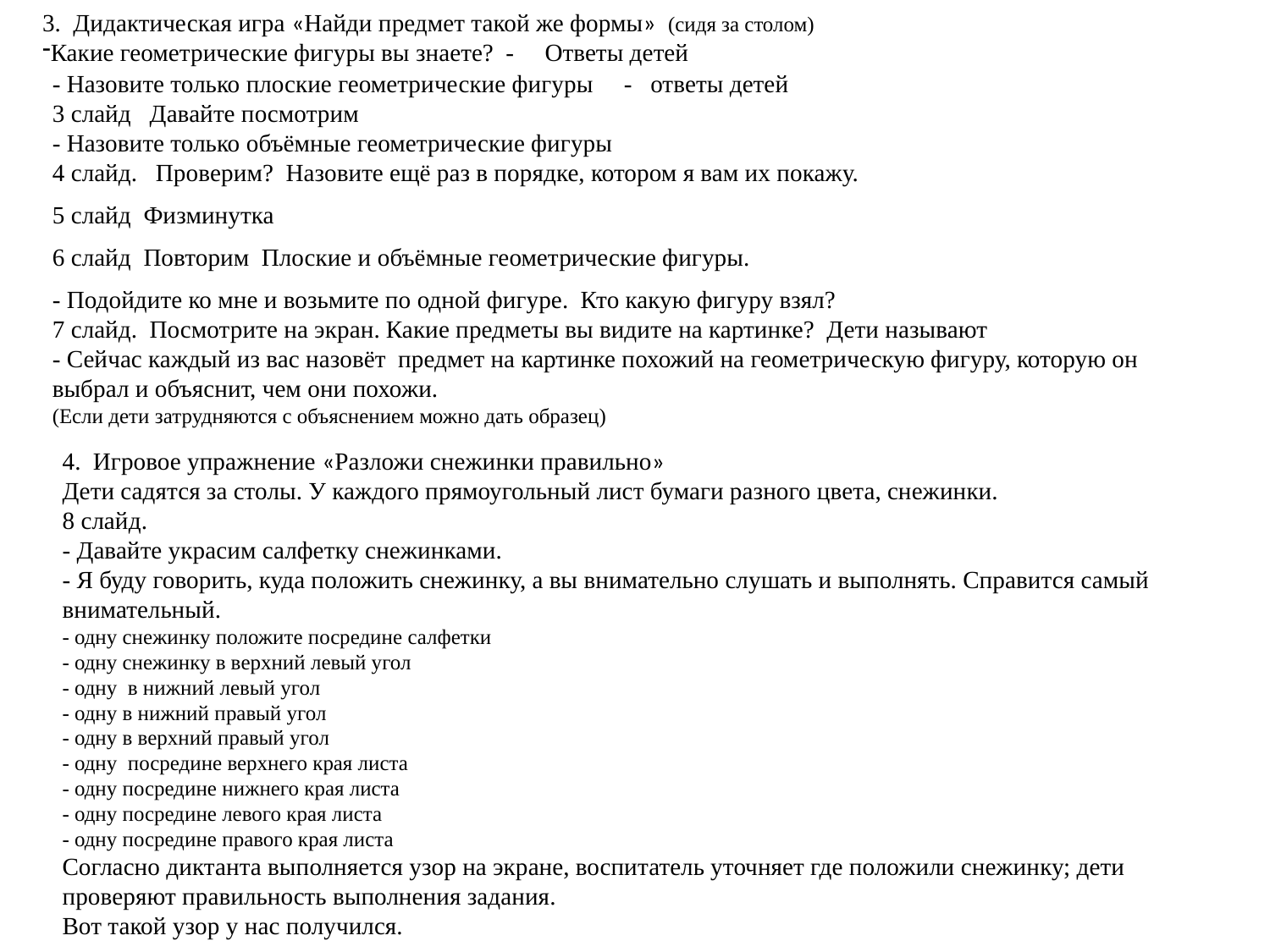

3.  Дидактическая игра «Найди предмет такой же формы»  (сидя за столом)
Какие геометрические фигуры вы знаете?  -     Ответы детей

- Назовите только плоские геометрические фигуры     -   ответы детей
3 слайд   Давайте посмотрим
- Назовите только объёмные геометрические фигуры
4 слайд.   Проверим?  Назовите ещё раз в порядке, котором я вам их покажу.

5 слайд  Физминутка

6 слайд  Повторим  Плоские и объёмные геометрические фигуры.

- Подойдите ко мне и возьмите по одной фигуре.  Кто какую фигуру взял?
7 слайд.  Посмотрите на экран. Какие предметы вы видите на картинке?  Дети называют
- Сейчас каждый из вас назовёт  предмет на картинке похожий на геометрическую фигуру, которую он выбрал и объяснит, чем они похожи.
(Если дети затрудняются с объяснением можно дать образец)

4.  Игровое упражнение «Разложи снежинки правильно»
Дети садятся за столы. У каждого прямоугольный лист бумаги разного цвета, снежинки.
8 слайд.
- Давайте украсим салфетку снежинками.
- Я буду говорить, куда положить снежинку, а вы внимательно слушать и выполнять. Справится самый внимательный.
- одну снежинку положите посредине салфетки
- одну снежинку в верхний левый угол
- одну  в нижний левый угол
- одну в нижний правый угол
- одну в верхний правый угол
- одну  посредине верхнего края листа
- одну посредине нижнего края листа
- одну посредине левого края листа
- одну посредине правого края листа
Согласно диктанта выполняется узор на экране, воспитатель уточняет где положили снежинку; дети проверяют правильность выполнения задания.
Вот такой узор у нас получился.